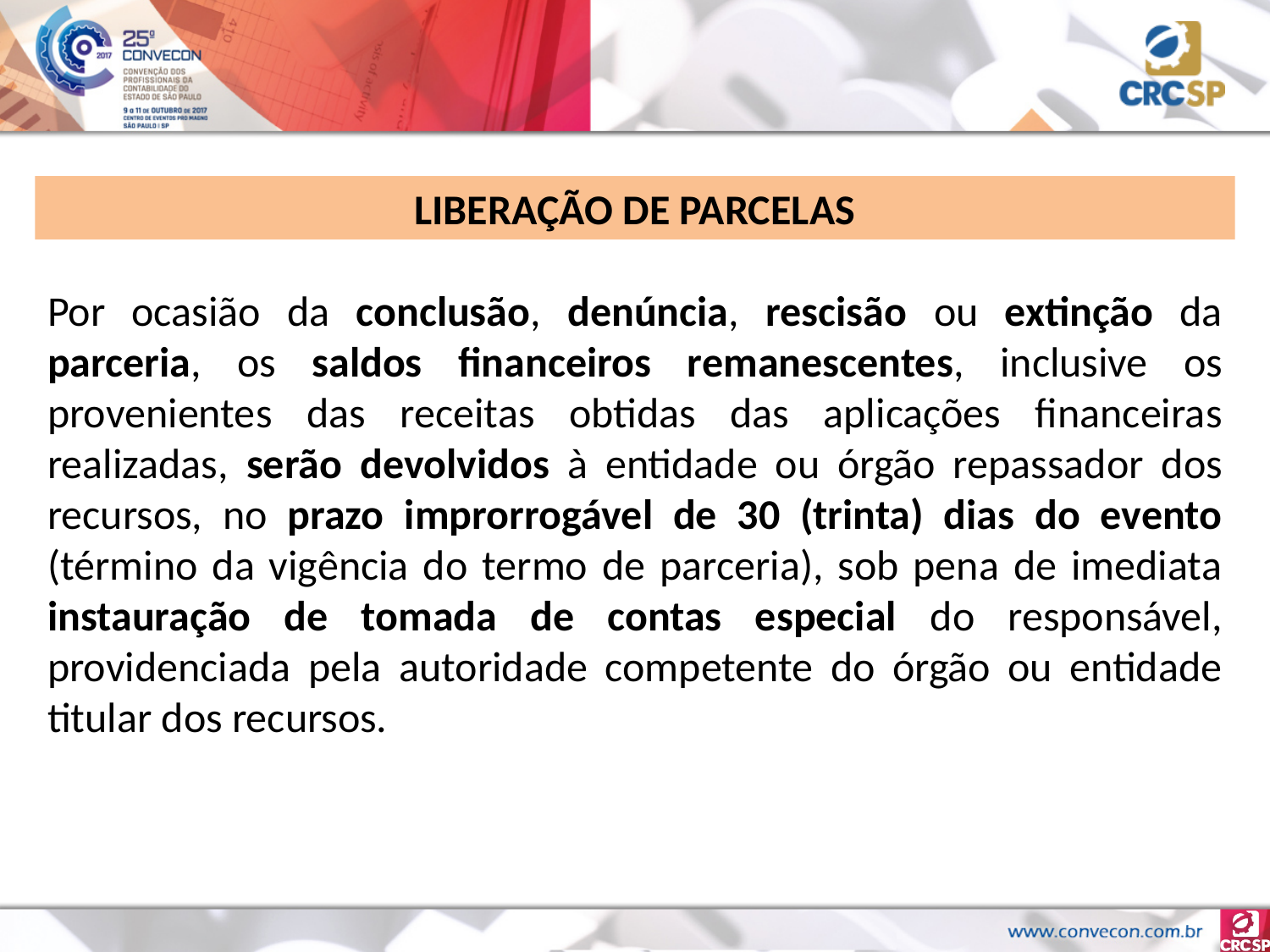

LIBERAÇÃO DE PARCELAS

Por ocasião da conclusão, denúncia, rescisão ou extinção da parceria, os saldos financeiros remanescentes, inclusive os provenientes das receitas obtidas das aplicações financeiras realizadas, serão devolvidos à entidade ou órgão repassador dos recursos, no prazo improrrogável de 30 (trinta) dias do evento (término da vigência do termo de parceria), sob pena de imediata instauração de tomada de contas especial do responsável, providenciada pela autoridade competente do órgão ou entidade titular dos recursos.